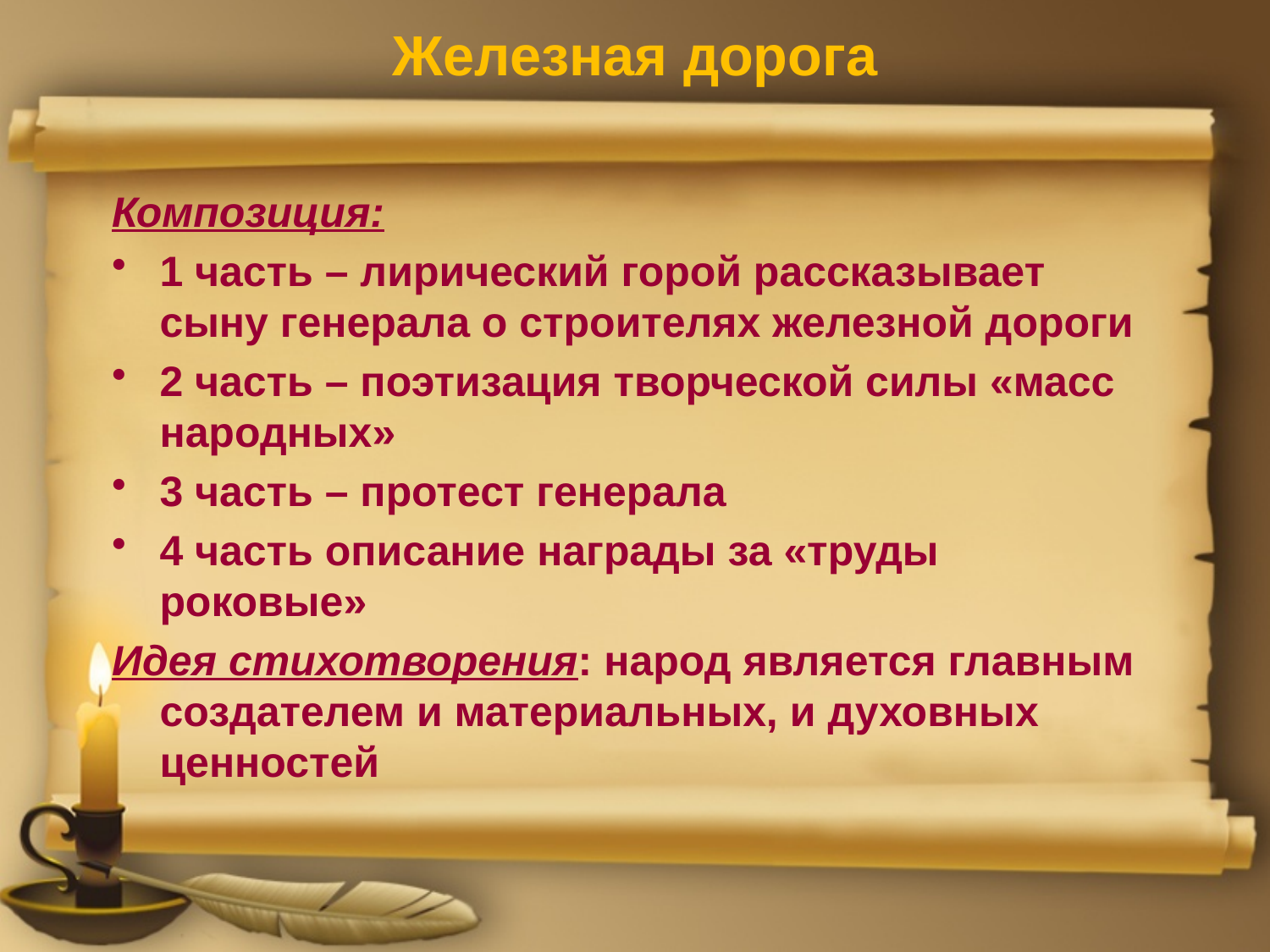

# Железная дорога
Композиция:
1 часть – лирический горой рассказывает сыну генерала о строителях железной дороги
2 часть – поэтизация творческой силы «масс народных»
3 часть – протест генерала
4 часть описание награды за «труды роковые»
Идея стихотворения: народ является главным создателем и материальных, и духовных ценностей